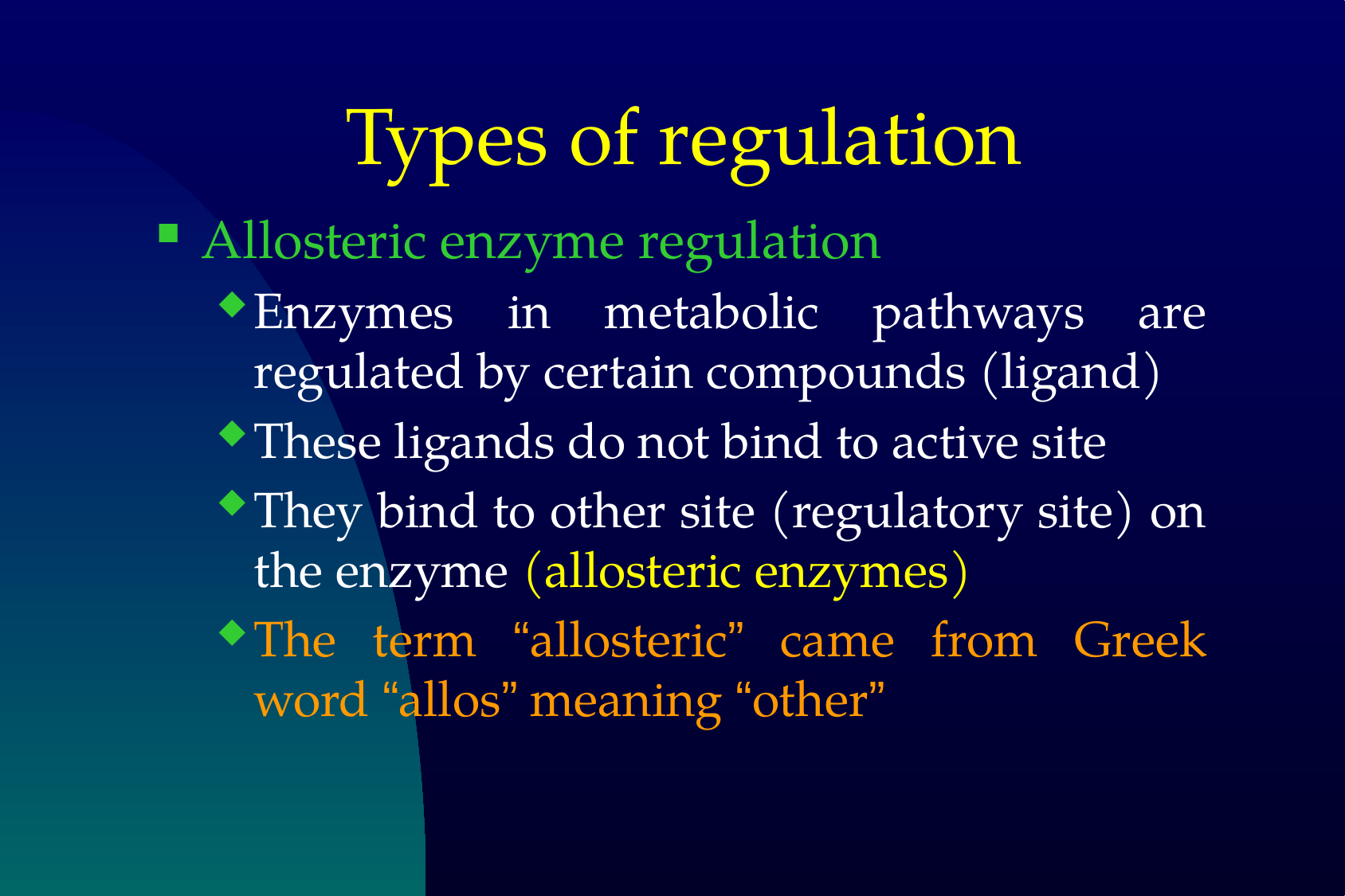

# Types of regulation
Allosteric enzyme regulation
Enzymes in metabolic pathways are regulated by certain compounds (ligand)
These ligands do not bind to active site
They bind to other site (regulatory site) on the enzyme (allosteric enzymes)
The term “allosteric” came from Greek word “allos” meaning “other”